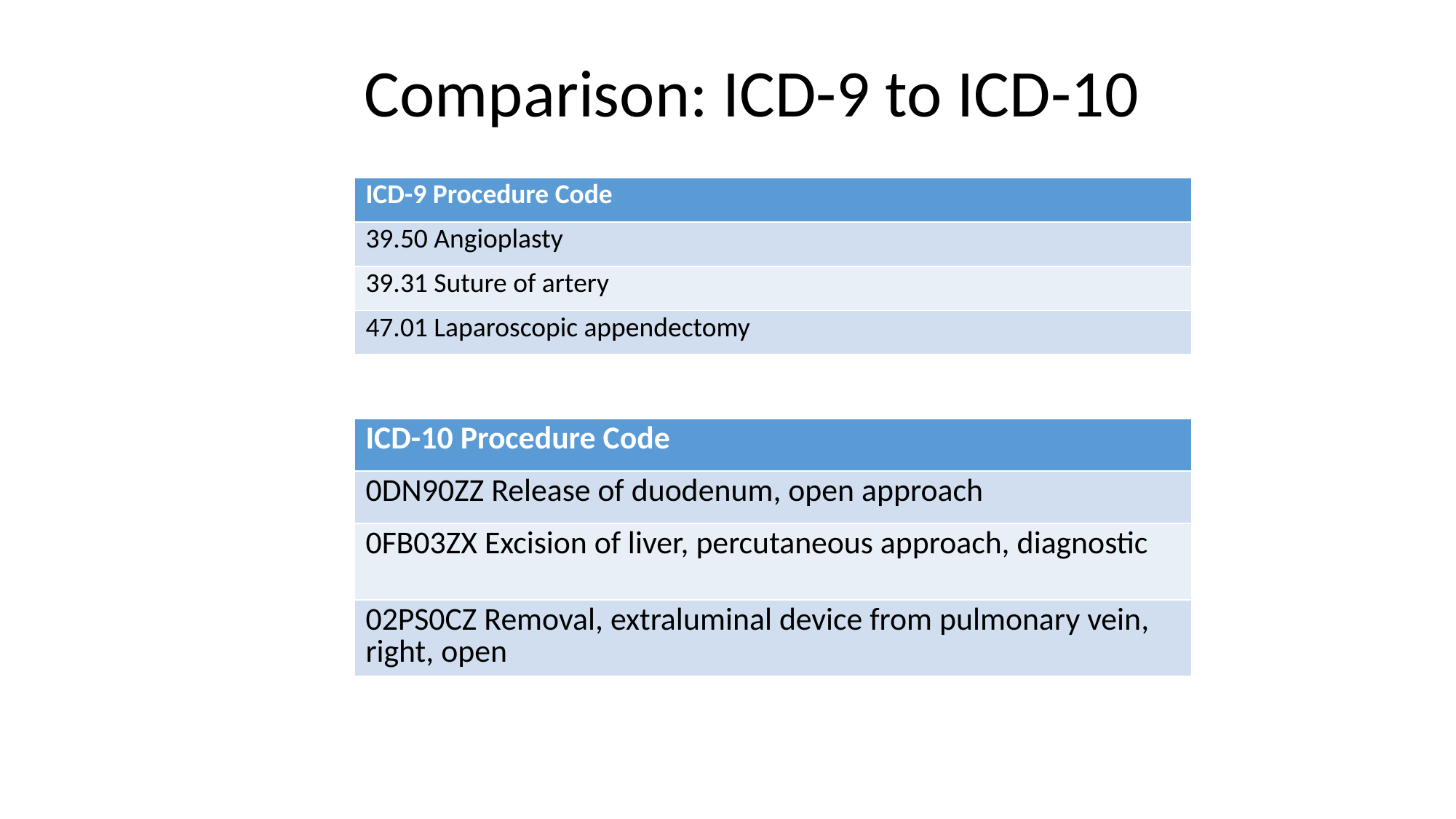

# Comparison: ICD-9 to ICD-10
| ICD-9 Procedure Code |
| --- |
| 39.50 Angioplasty |
| 39.31 Suture of artery |
| 47.01 Laparoscopic appendectomy |
| ICD-10 Procedure Code |
| --- |
| 0DN90ZZ Release of duodenum, open approach |
| 0FB03ZX Excision of liver, percutaneous approach, diagnostic |
| 02PS0CZ Removal, extraluminal device from pulmonary vein, right, open |